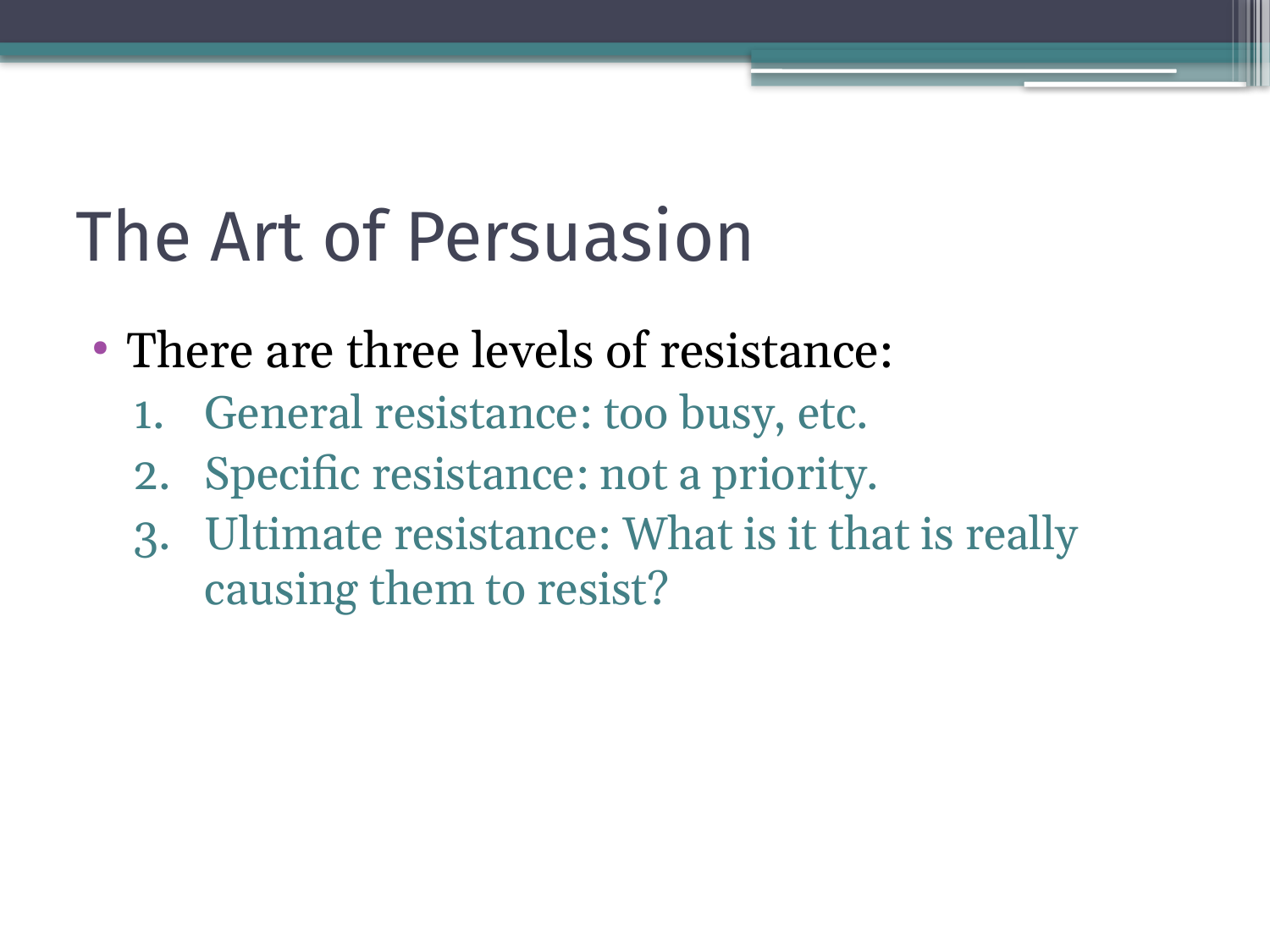

# The Art of Persuasion
There are three levels of resistance:
General resistance: too busy, etc.
Specific resistance: not a priority.
Ultimate resistance: What is it that is really causing them to resist?